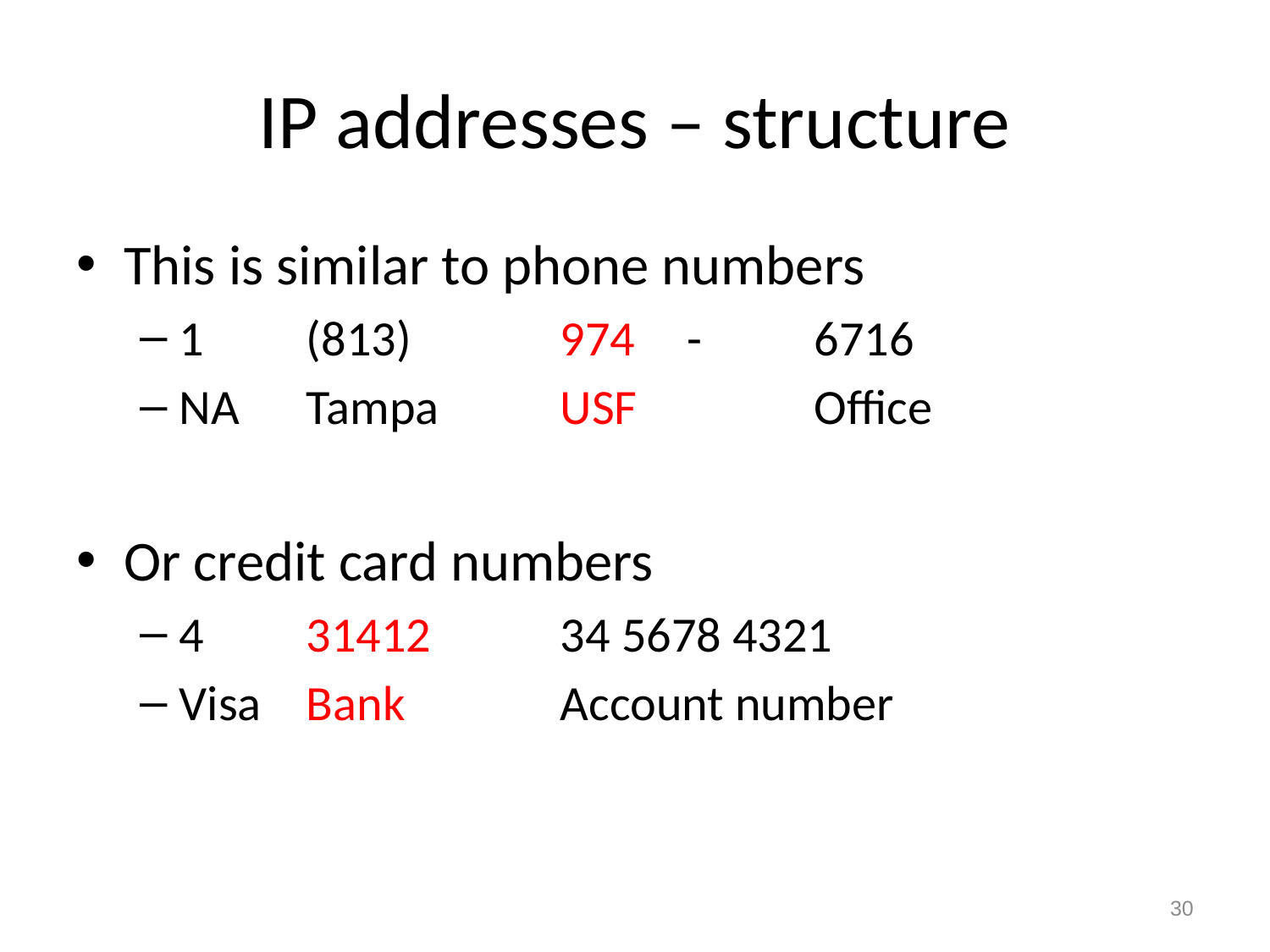

# IP addresses – structure
This is similar to phone numbers
1 	(813) 		974 	-	6716
NA	Tampa 	USF		Office

Or credit card numbers
4 	31412		34 5678 4321
Visa	Bank		Account number
30